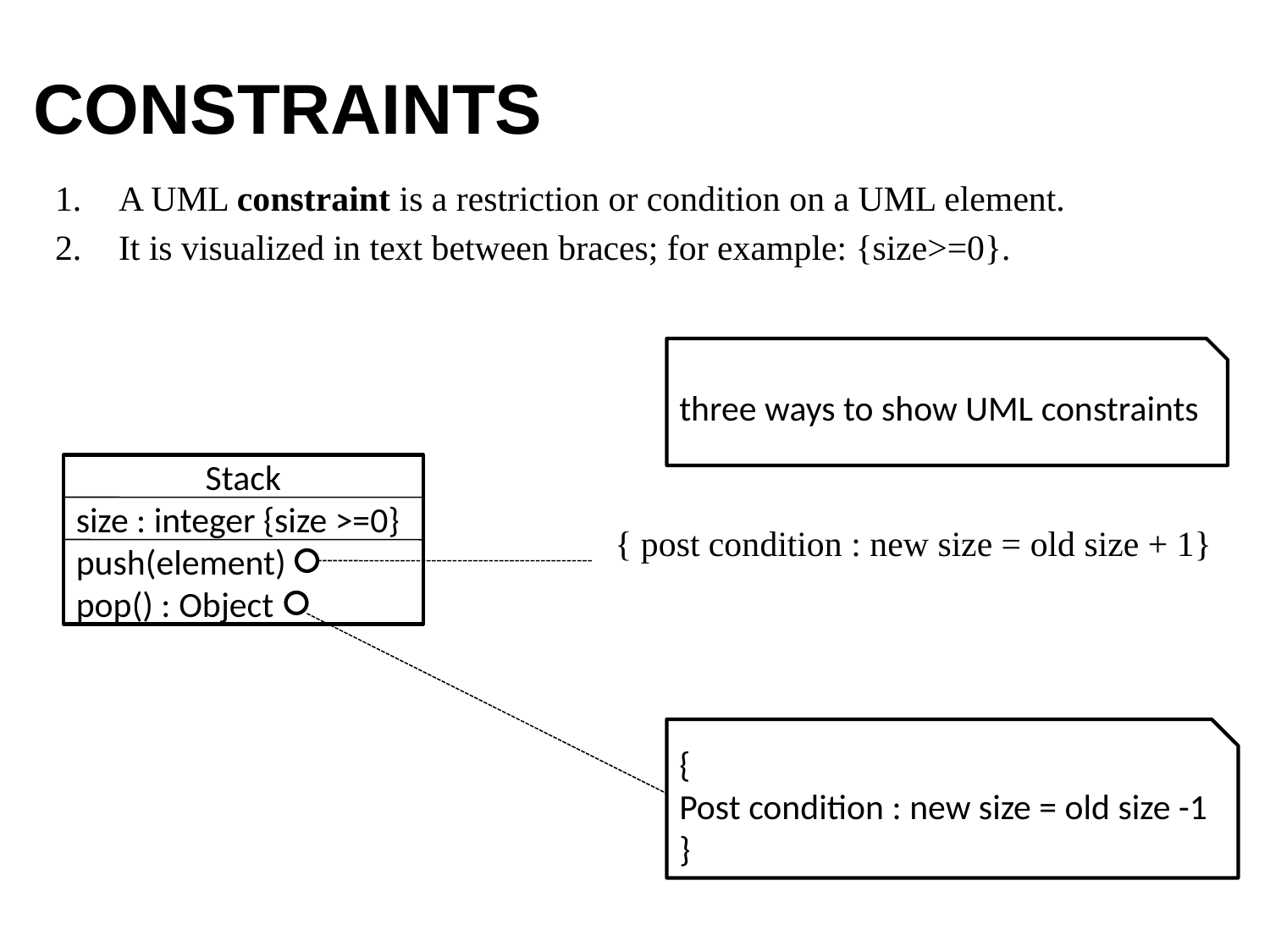

CONSTRAINTS
A UML constraint is a restriction or condition on a UML element.
It is visualized in text between braces; for example: {size>=0}.

                                                               { post condition : new size = old size + 1}

three ways to show UML constraints

Stack
size : integer {size >=0}
push(element)
pop() : Object

{
Post condition : new size = old size -1
}